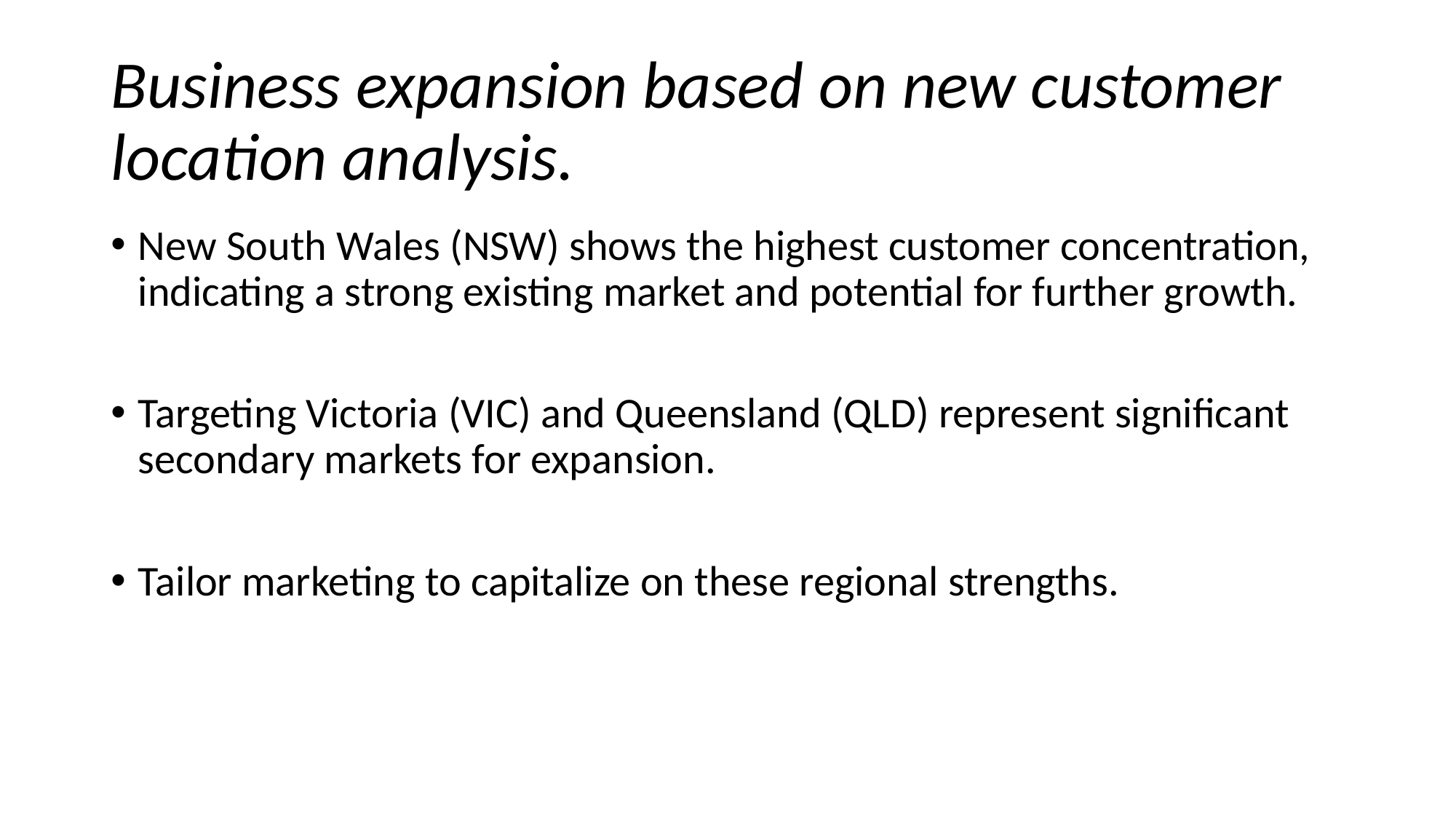

# Business expansion based on new customer location analysis.
New South Wales (NSW) shows the highest customer concentration, indicating a strong existing market and potential for further growth.

Targeting Victoria (VIC) and Queensland (QLD) represent significant secondary markets for expansion.

Tailor marketing to capitalize on these regional strengths.